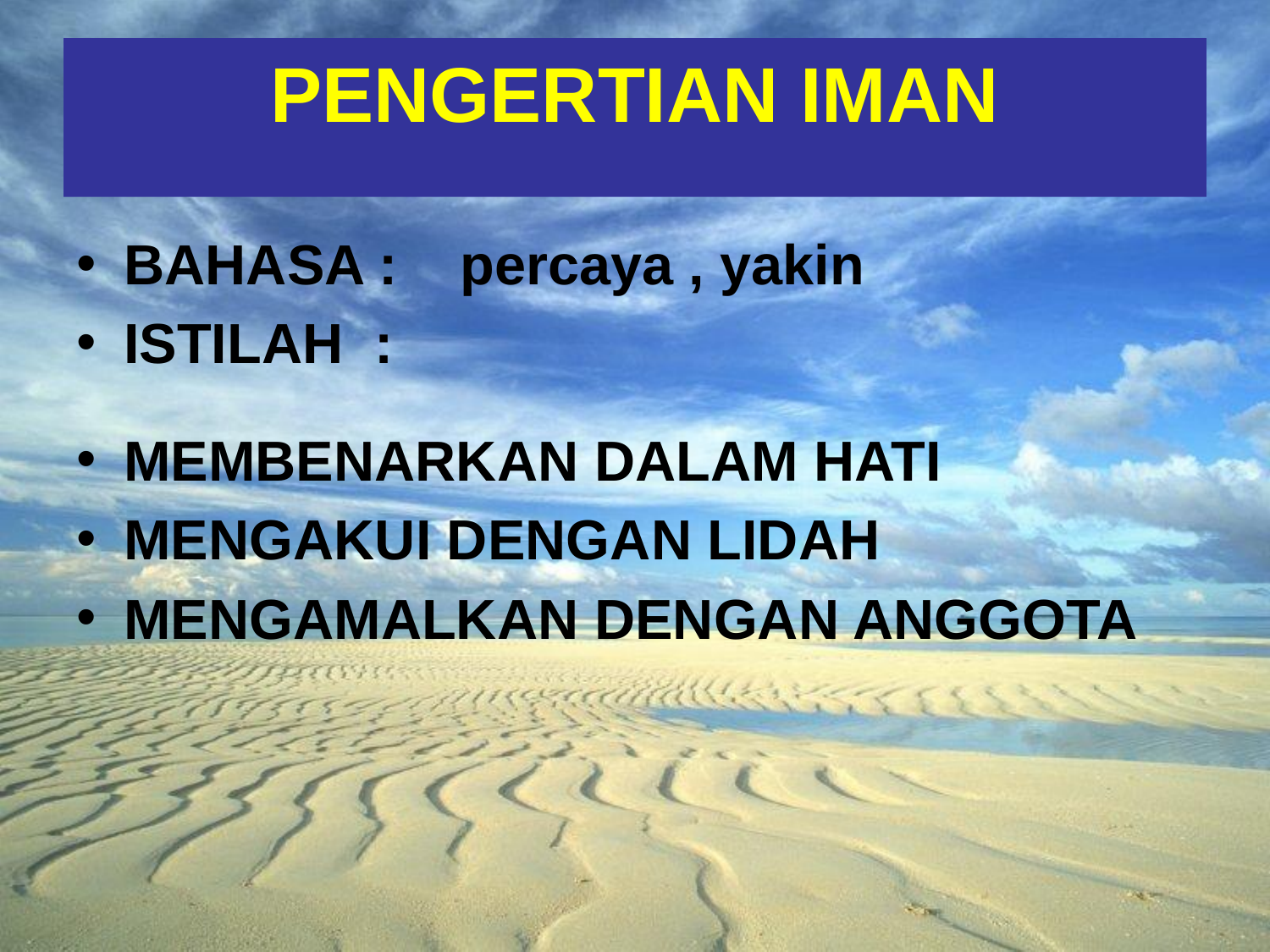

# PENGERTIAN IMAN
BAHASA :    percaya , yakin
ISTILAH  :

MEMBENARKAN DALAM HATI
MENGAKUI DENGAN LIDAH
MENGAMALKAN DENGAN ANGGOTA